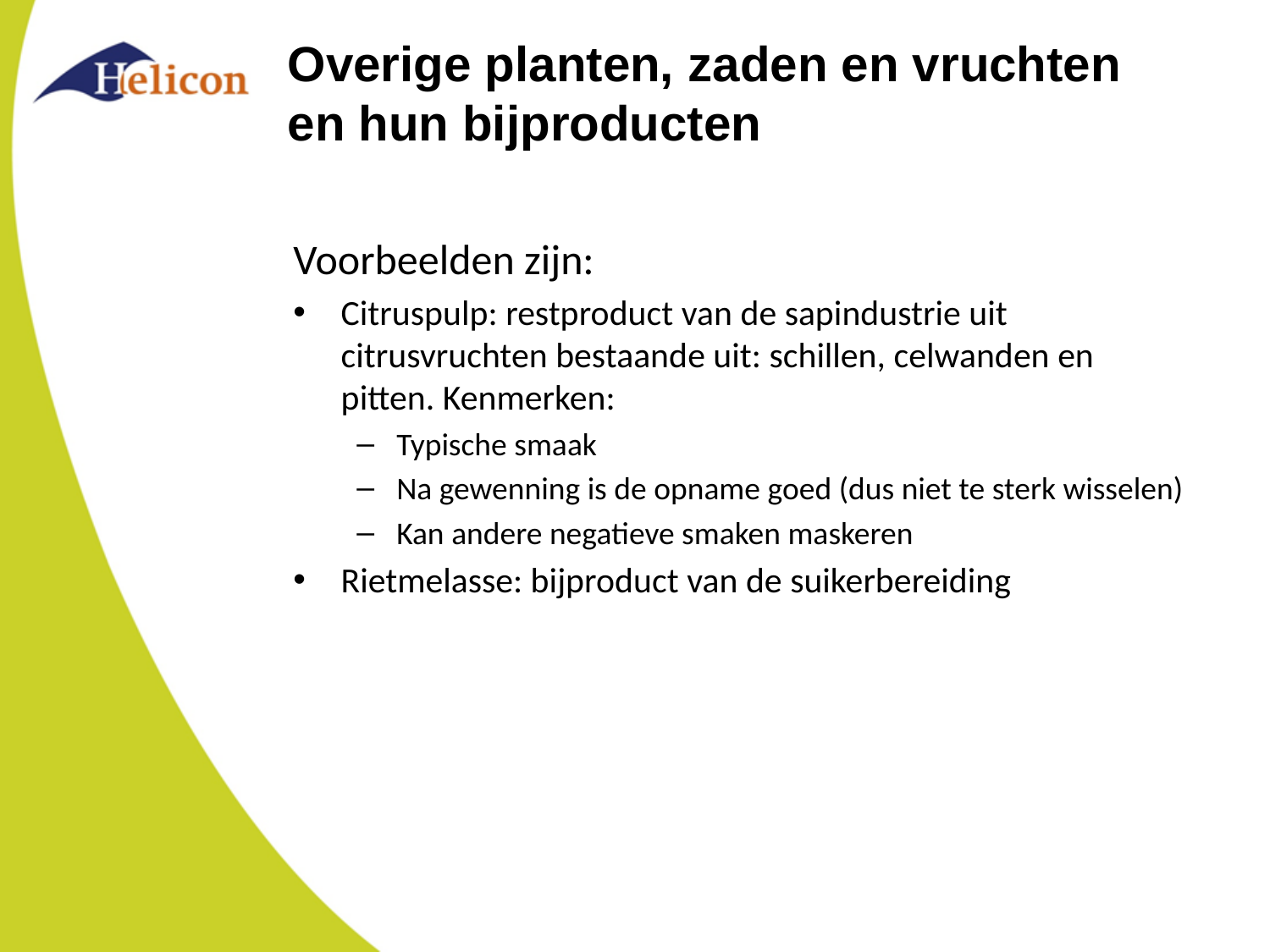

# Overige planten, zaden en vruchten en hun bijproducten
Voorbeelden zijn:
Citruspulp: restproduct van de sapindustrie uit citrusvruchten bestaande uit: schillen, celwanden en pitten. Kenmerken:
Typische smaak
Na gewenning is de opname goed (dus niet te sterk wisselen)
Kan andere negatieve smaken maskeren
Rietmelasse: bijproduct van de suikerbereiding